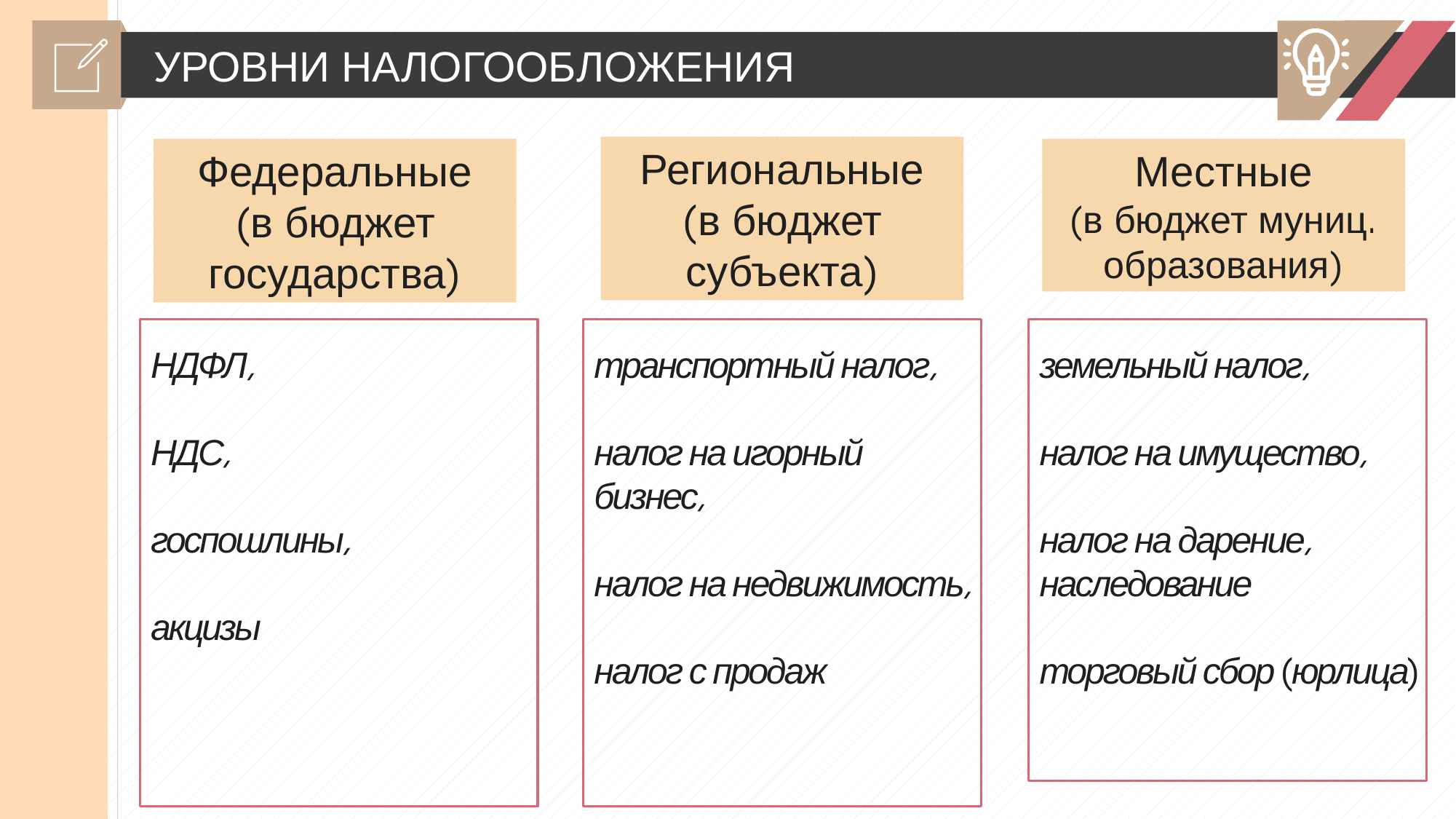

УРОВНИ НАЛОГООБЛОЖЕНИЯ

Региональные
(в бюджет субъекта)
Федеральные
(в бюджет государства)
Местные
(в бюджет муниц. образования)
транспортный налог,

налог на игорный бизнес,

налог на недвижимость,

налог с продаж

земельный налог,

налог на имущество,

налог на дарение, наследование

торговый сбор (юрлица)
НДФЛ,

НДС,

госпошлины,

акцизы